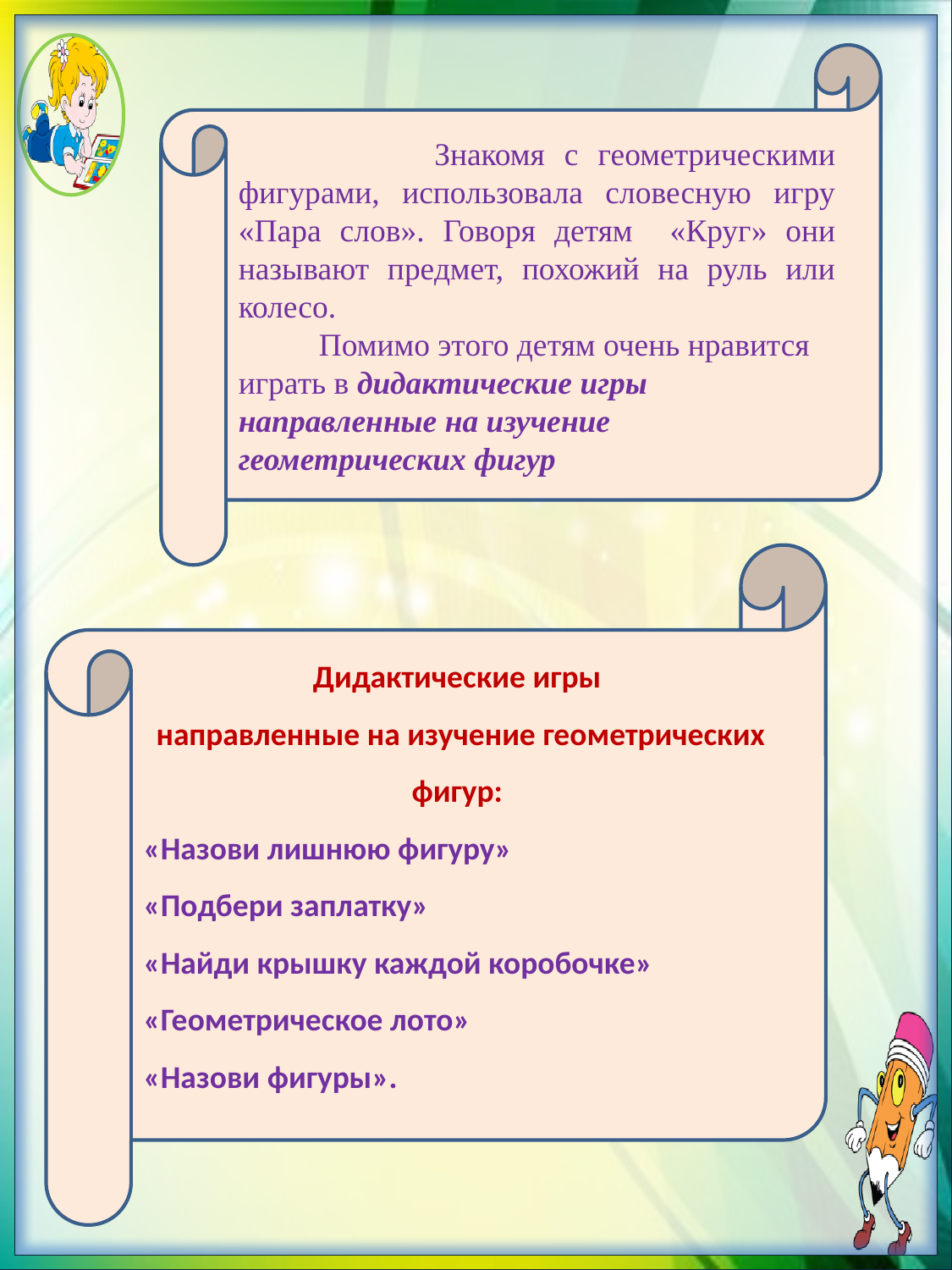

Знакомя с геометрическими фигурами, использовала словесную игру «Пара слов». Говоря детям  «Круг» они называют предмет, похожий на руль или колесо.
          Помимо этого детям очень нравится играть в дидактические игры направленные на изучение геометрических фигур

Дидактические игры
 направленные на изучение геометрических фигур:
«Назови лишнюю фигуру»
«Подбери заплатку»
«Найди крышку каждой коробочке»
«Геометрическое лото»
«Назови фигуры».